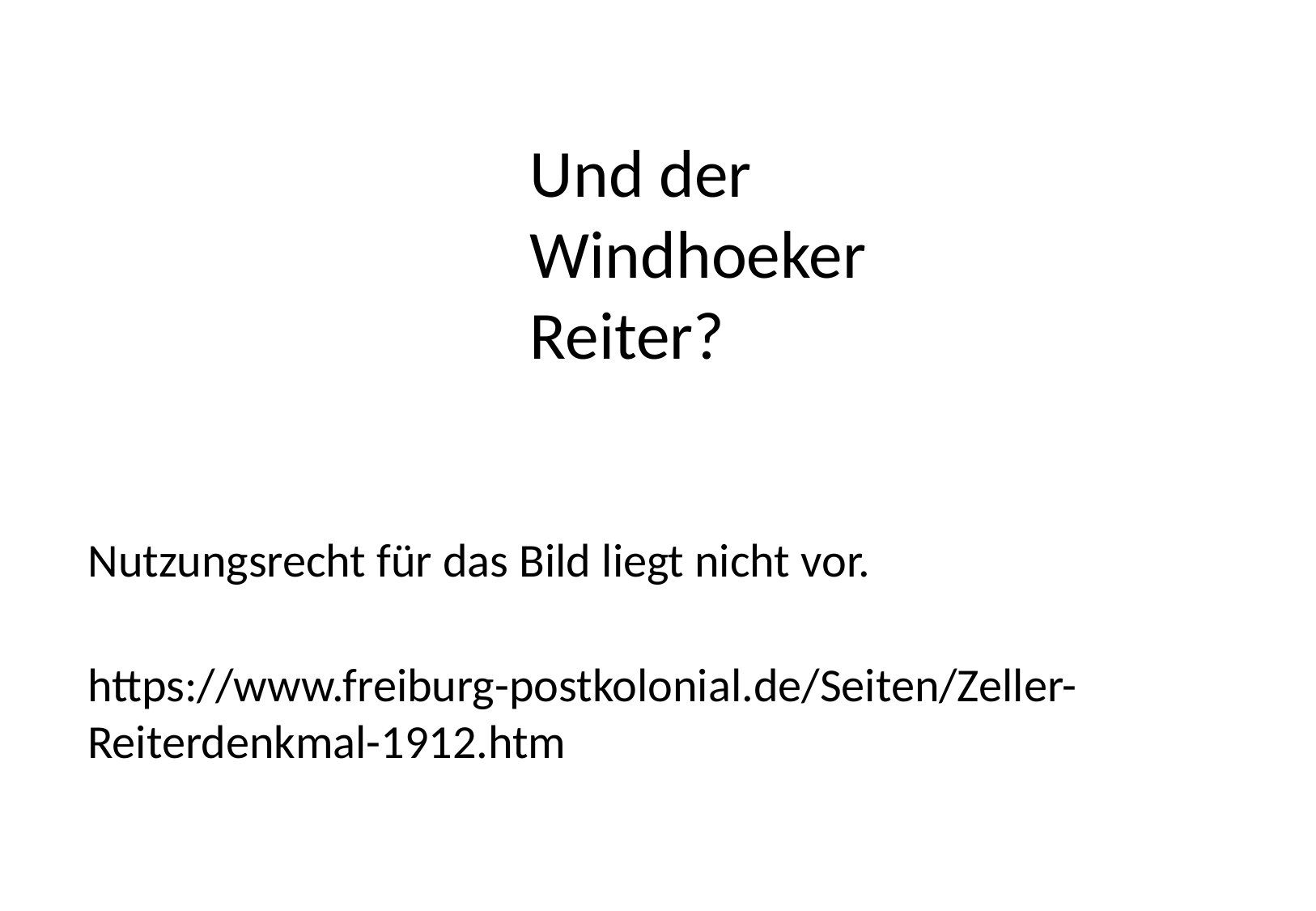

Und der Windhoeker Reiter?
Nutzungsrecht für das Bild liegt nicht vor.

https://www.freiburg-postkolonial.de/Seiten/Zeller-Reiterdenkmal-1912.htm